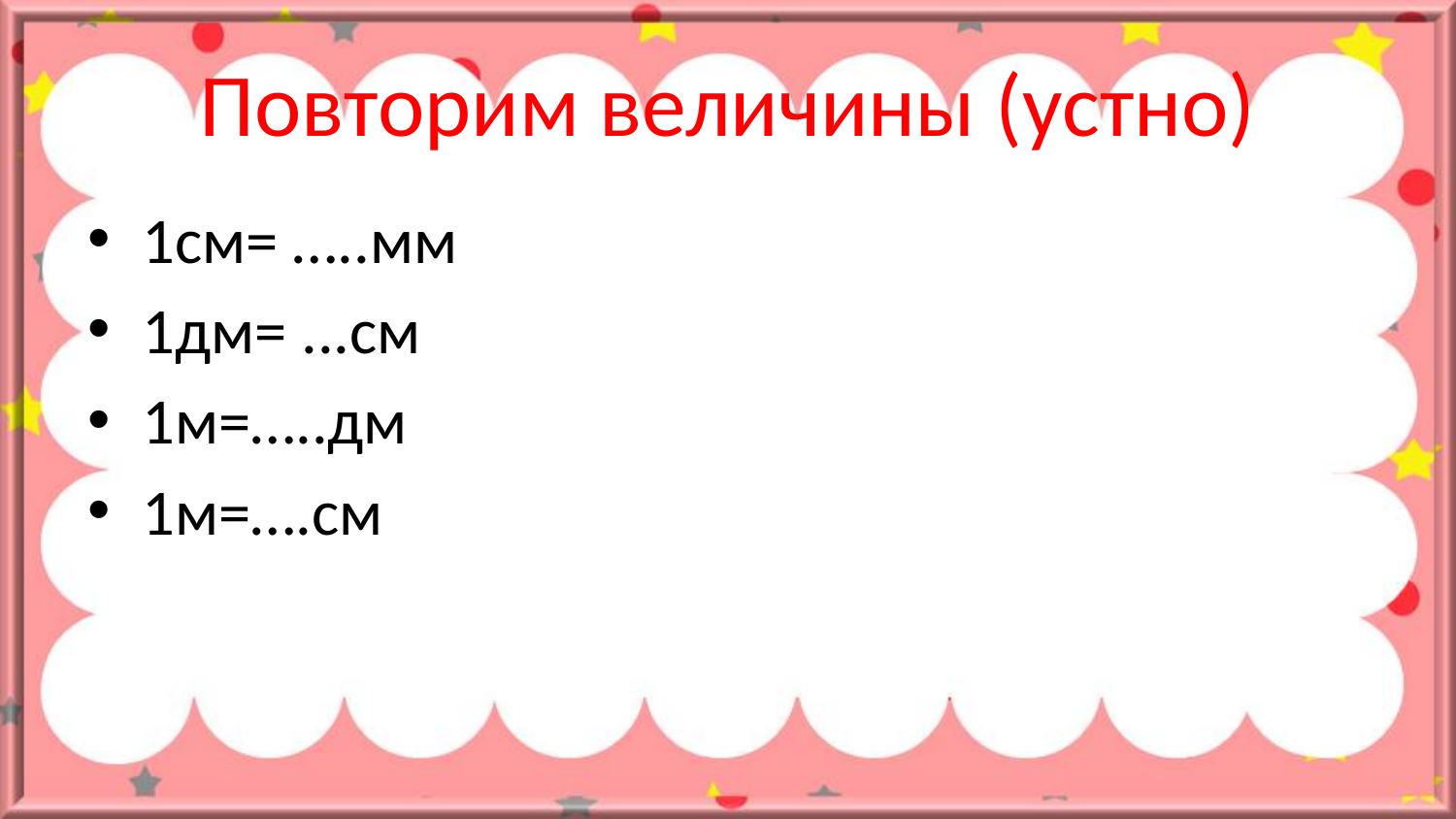

# Повторим величины (устно)
1см= …..мм
1дм= ...см
1м=…..дм
1м=….см